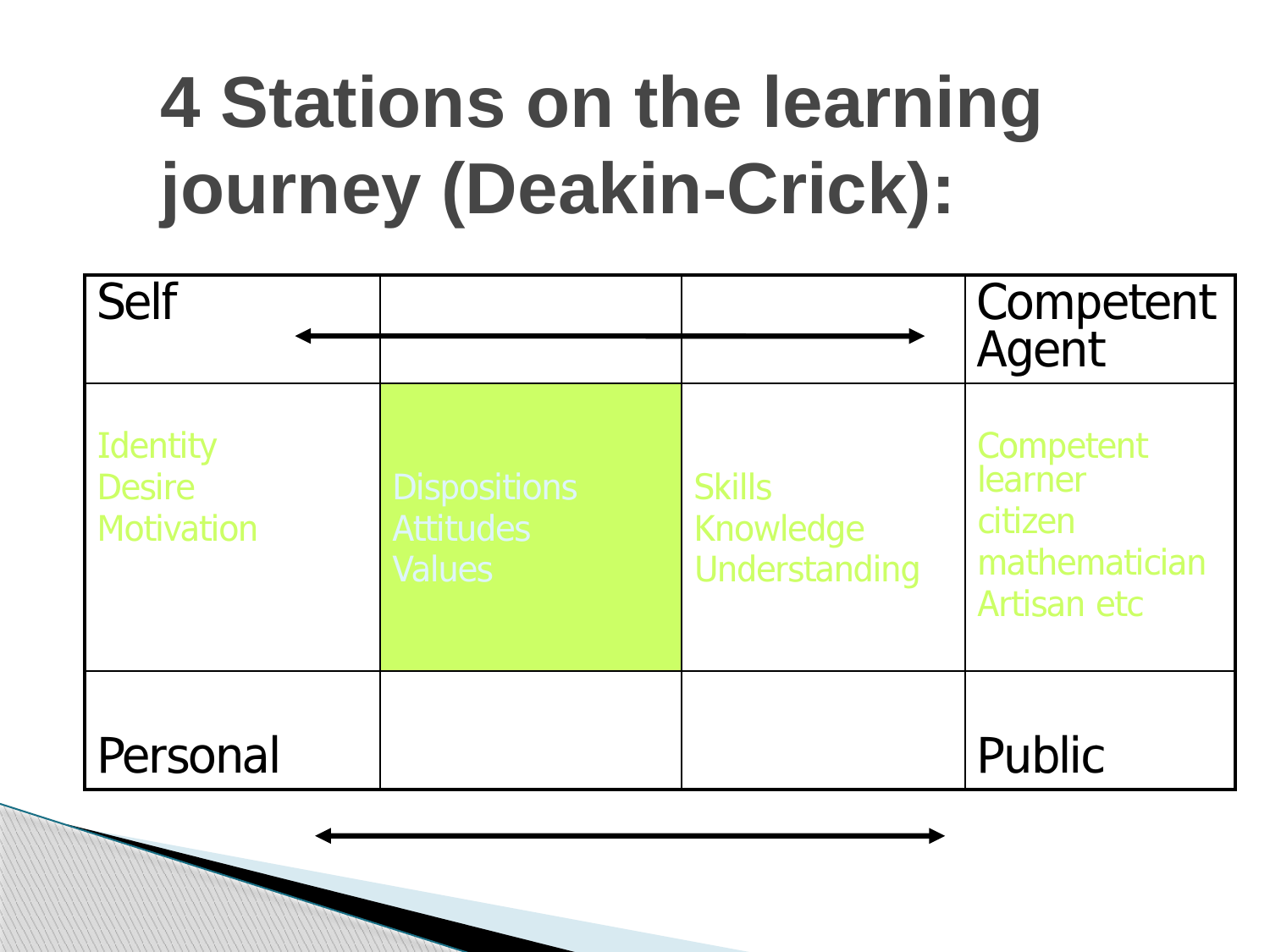

# 4 Stations on the learning journey (Deakin-Crick):
| Self |  |  | Competent Agent |
| --- | --- | --- | --- |
| Identity Desire Motivation | Personal qualities Dispositions Attitudes Values | Skills Knowledge Understanding | Competent learner citizen mathematician Artisan etc |
| Personal |  |  | Public |